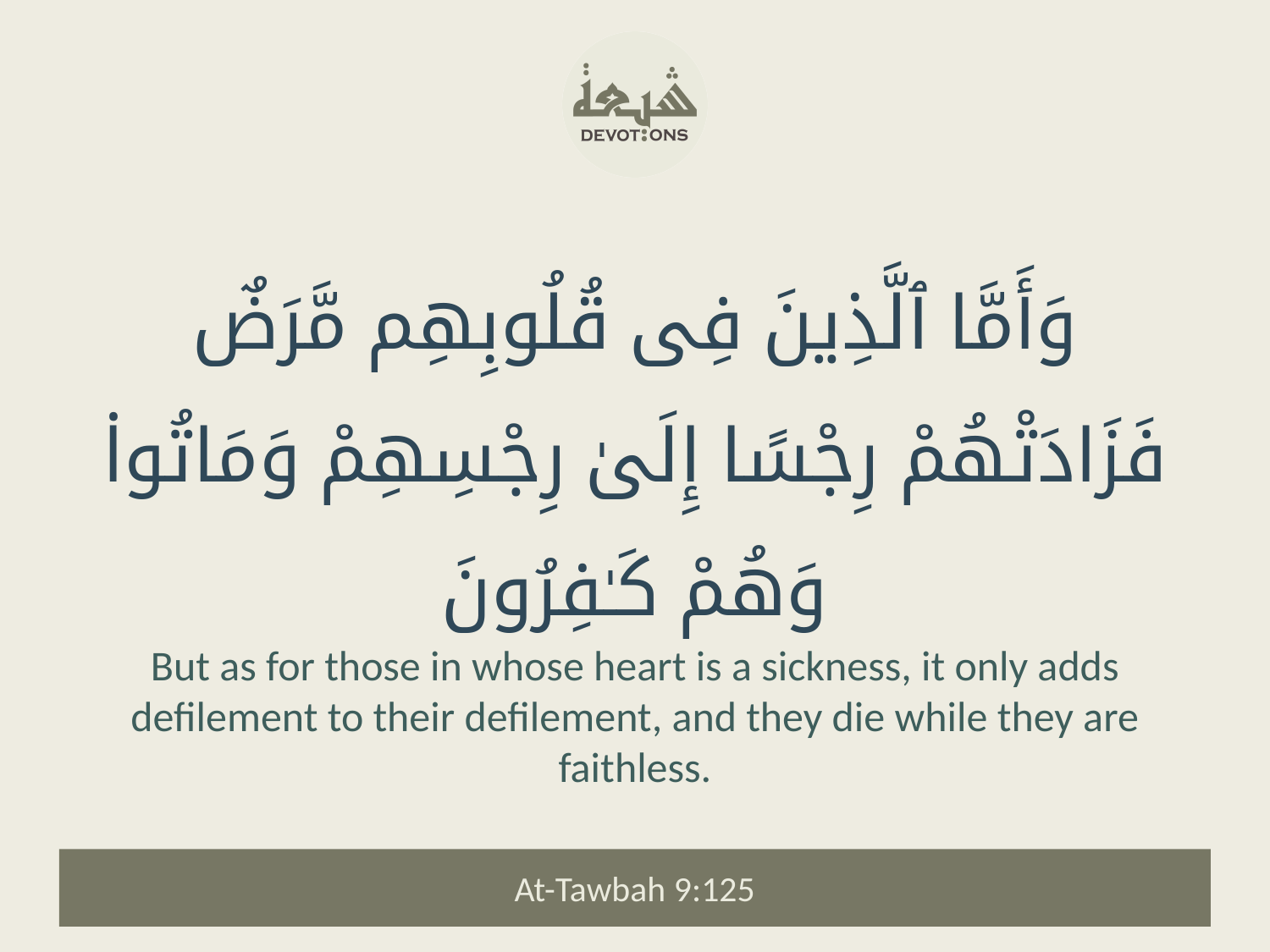

وَأَمَّا ٱلَّذِينَ فِى قُلُوبِهِم مَّرَضٌ فَزَادَتْهُمْ رِجْسًا إِلَىٰ رِجْسِهِمْ وَمَاتُوا۟ وَهُمْ كَـٰفِرُونَ
But as for those in whose heart is a sickness, it only adds defilement to their defilement, and they die while they are faithless.
At-Tawbah 9:125